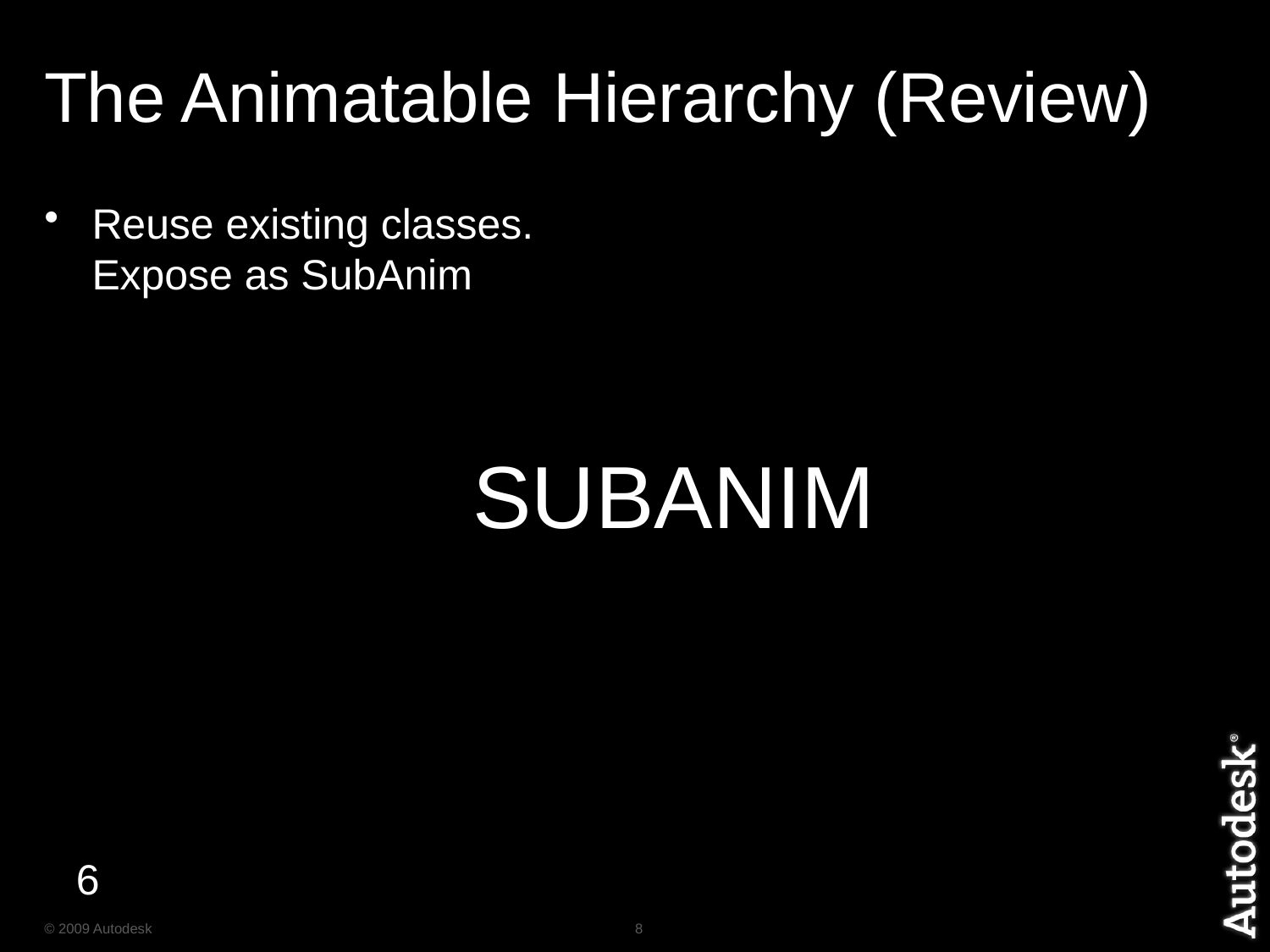

# The Animatable Hierarchy (Review)
Reuse existing classes.
Expose as SubAnim

		SUBANIM
6